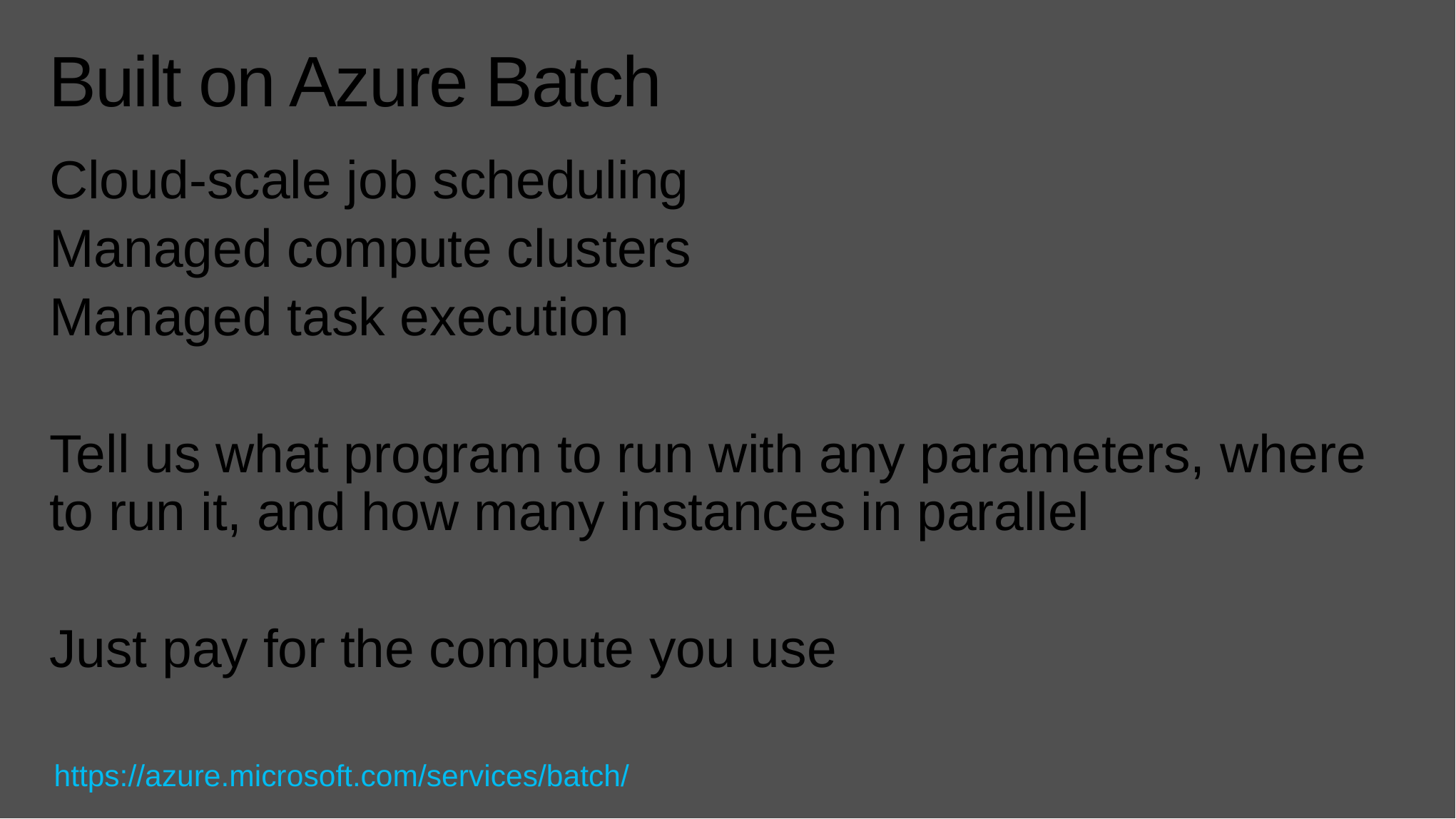

# Built on Azure Batch
Cloud-scale job scheduling
Managed compute clusters
Managed task execution

Tell us what program to run with any parameters, where to run it, and how many instances in parallel

Just pay for the compute you use
https://azure.microsoft.com/services/batch/